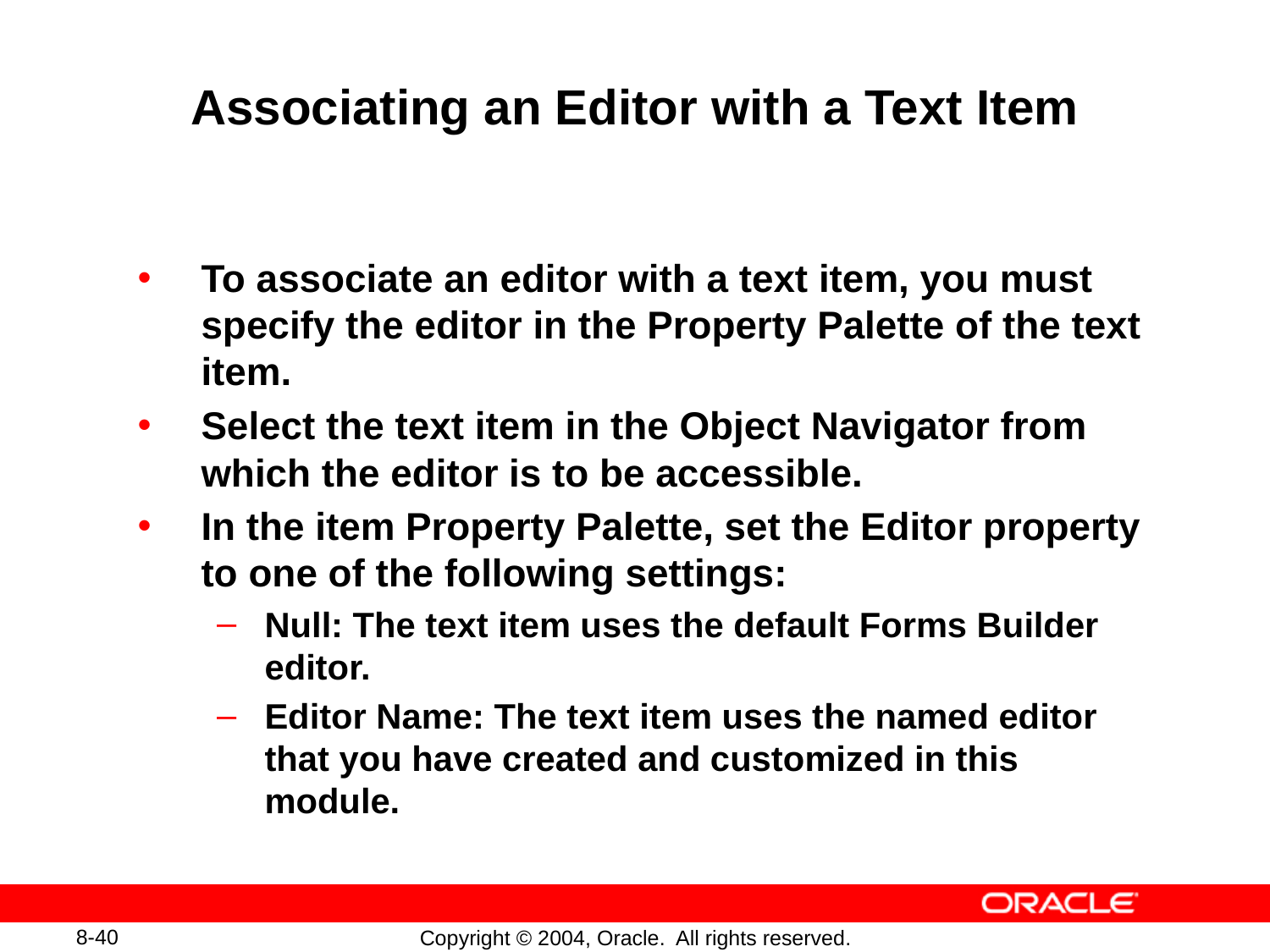

# Associating an Editor with a Text Item
To associate an editor with a text item, you must specify the editor in the Property Palette of the text item.
Select the text item in the Object Navigator from which the editor is to be accessible.
In the item Property Palette, set the Editor property to one of the following settings:
Null: The text item uses the default Forms Builder editor.
Editor Name: The text item uses the named editor that you have created and customized in this module.